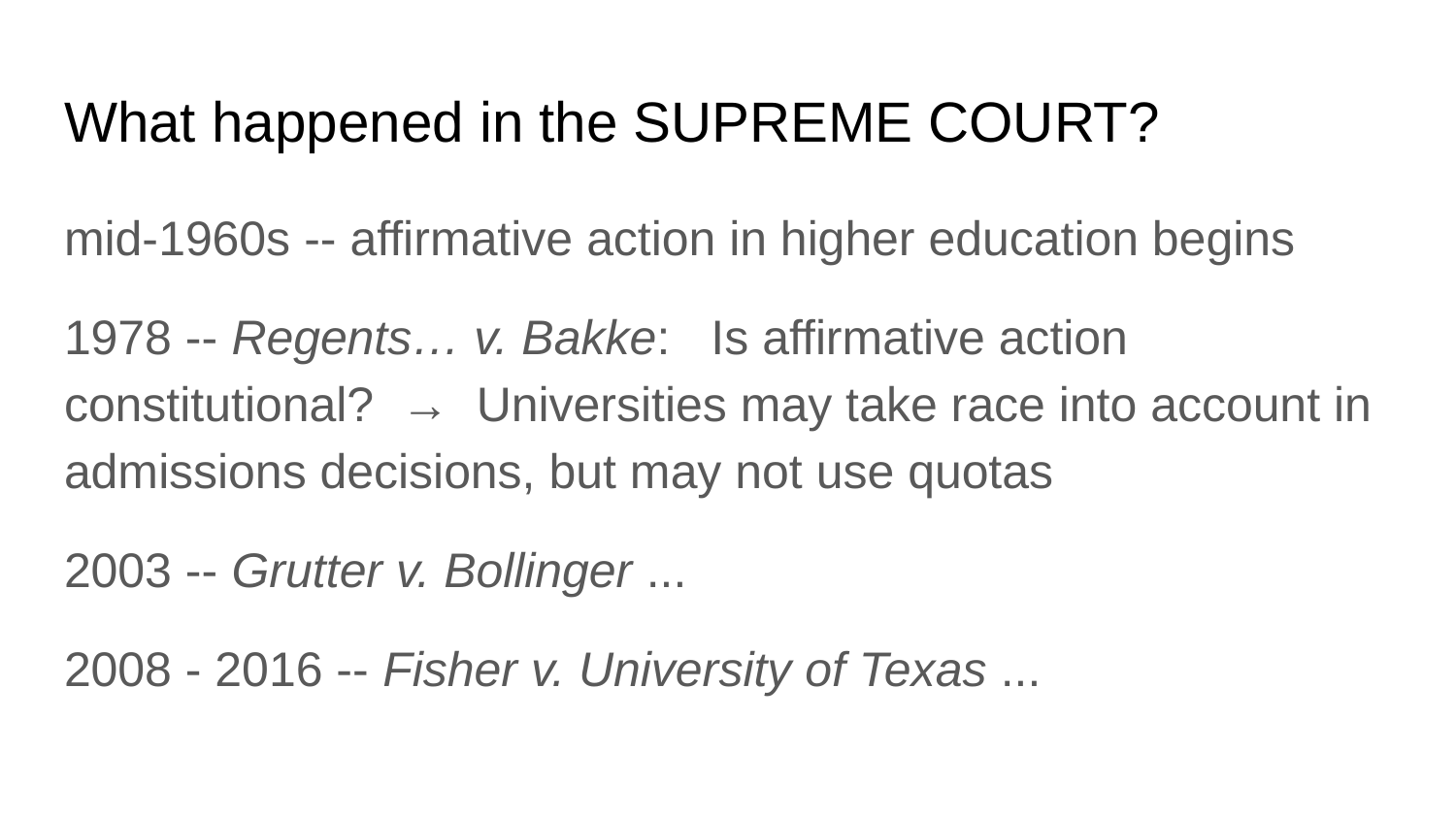

# What happened in the SUPREME COURT?
mid-1960s -- affirmative action in higher education begins
1978 -- Regents… v. Bakke:   Is affirmative action constitutional?  →  Universities may take race into account in admissions decisions, but may not use quotas
2003 -- Grutter v. Bollinger ...
2008 - 2016 -- Fisher v. University of Texas ...